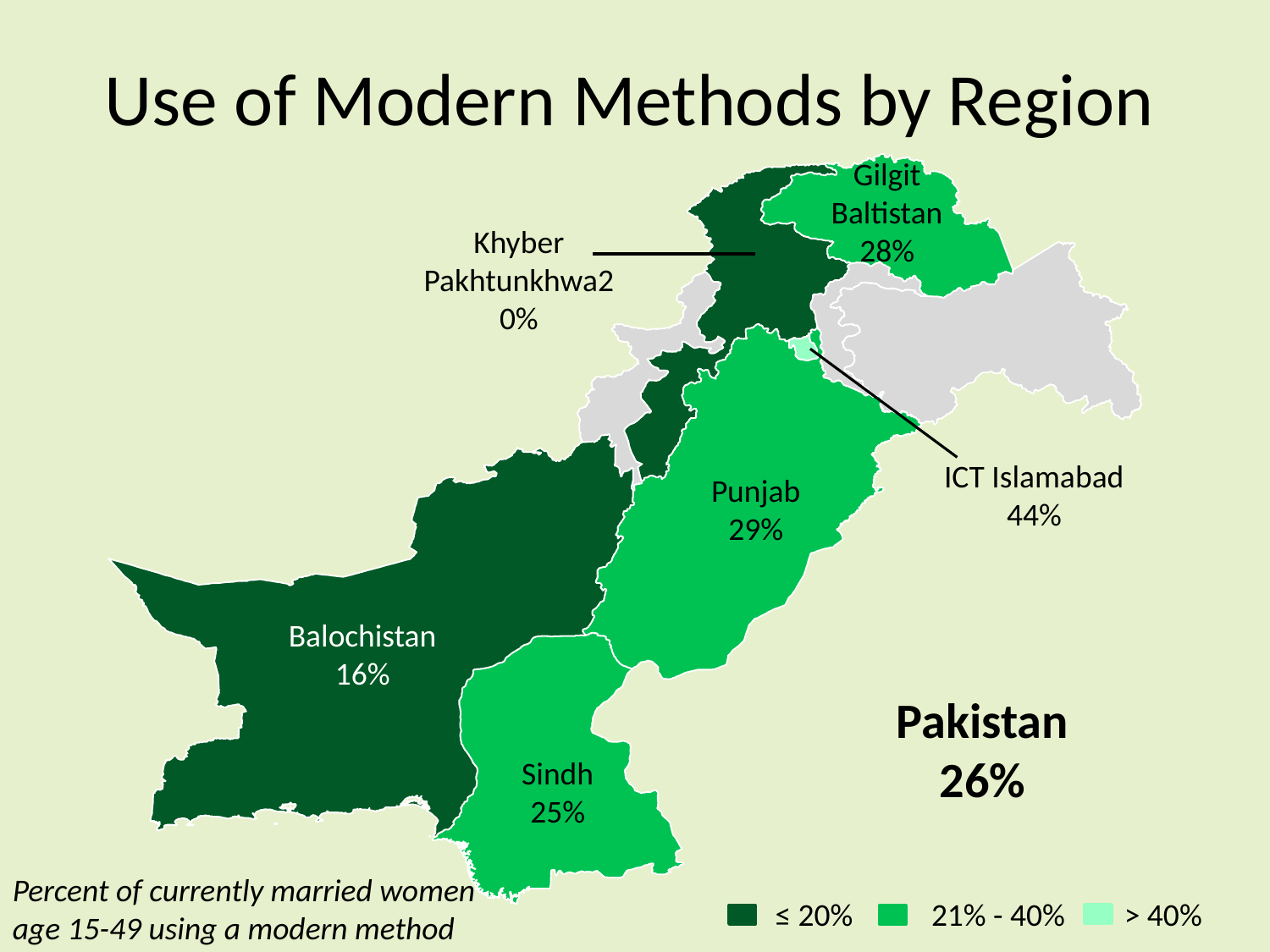

# Use of Modern Methods by Region

Gilgit
Baltistan
28%
Khyber
Pakhtunkhwa20%
ICT Islamabad
44%
Punjab
29%
Balochistan
16%
Pakistan
26%
Sindh
25%
Percent of currently married women
age 15-49 using a modern method
≤ 20%
21% - 40%
> 40%